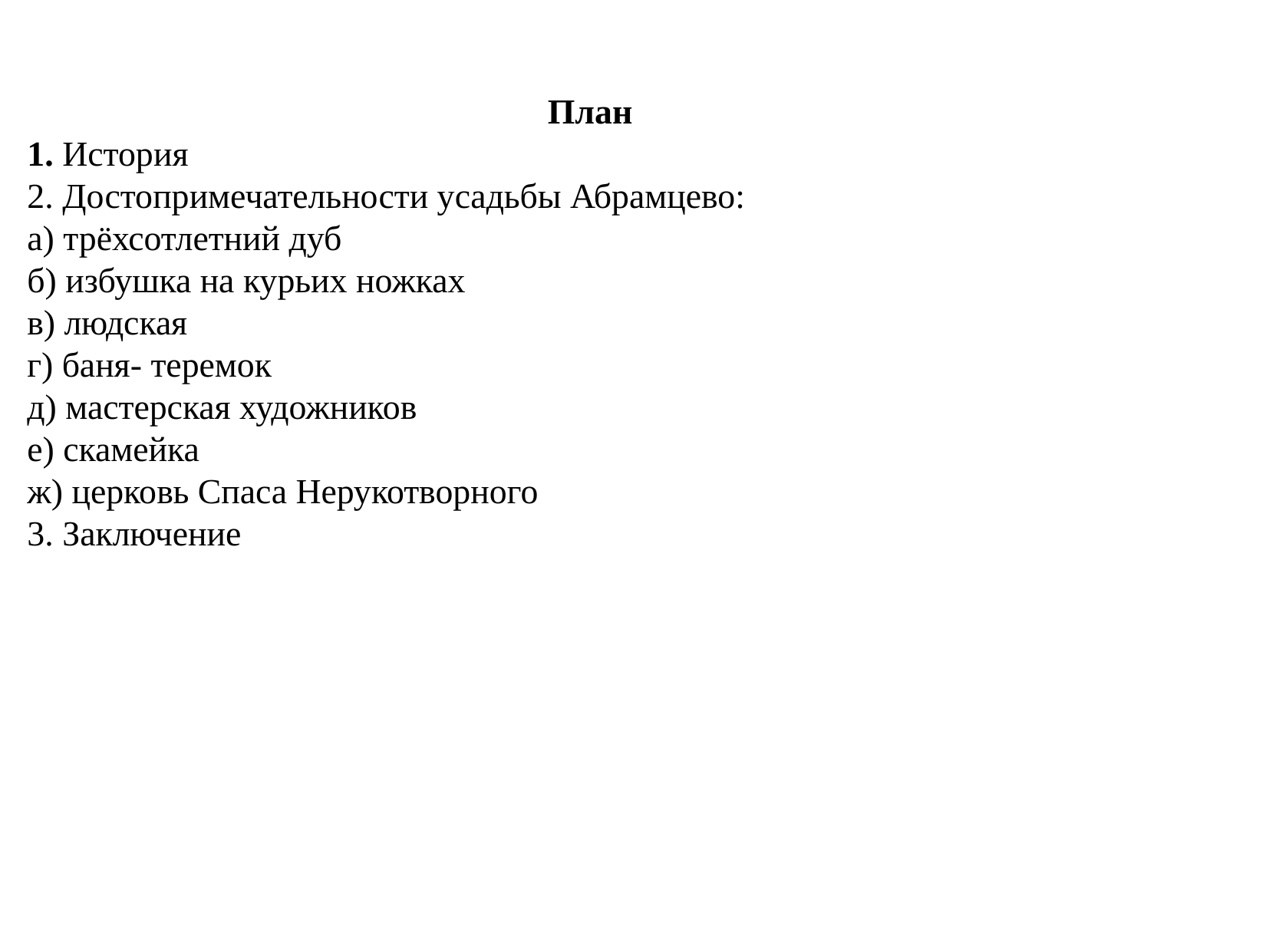

План
1. История
2. Достопримечательности усадьбы Абрамцево:
а) трёхсотлетний дуб
б) избушка на курьих ножках
в) людская
г) баня- теремок
д) мастерская художников
е) скамейка
ж) церковь Спаса Нерукотворного
3. Заключение